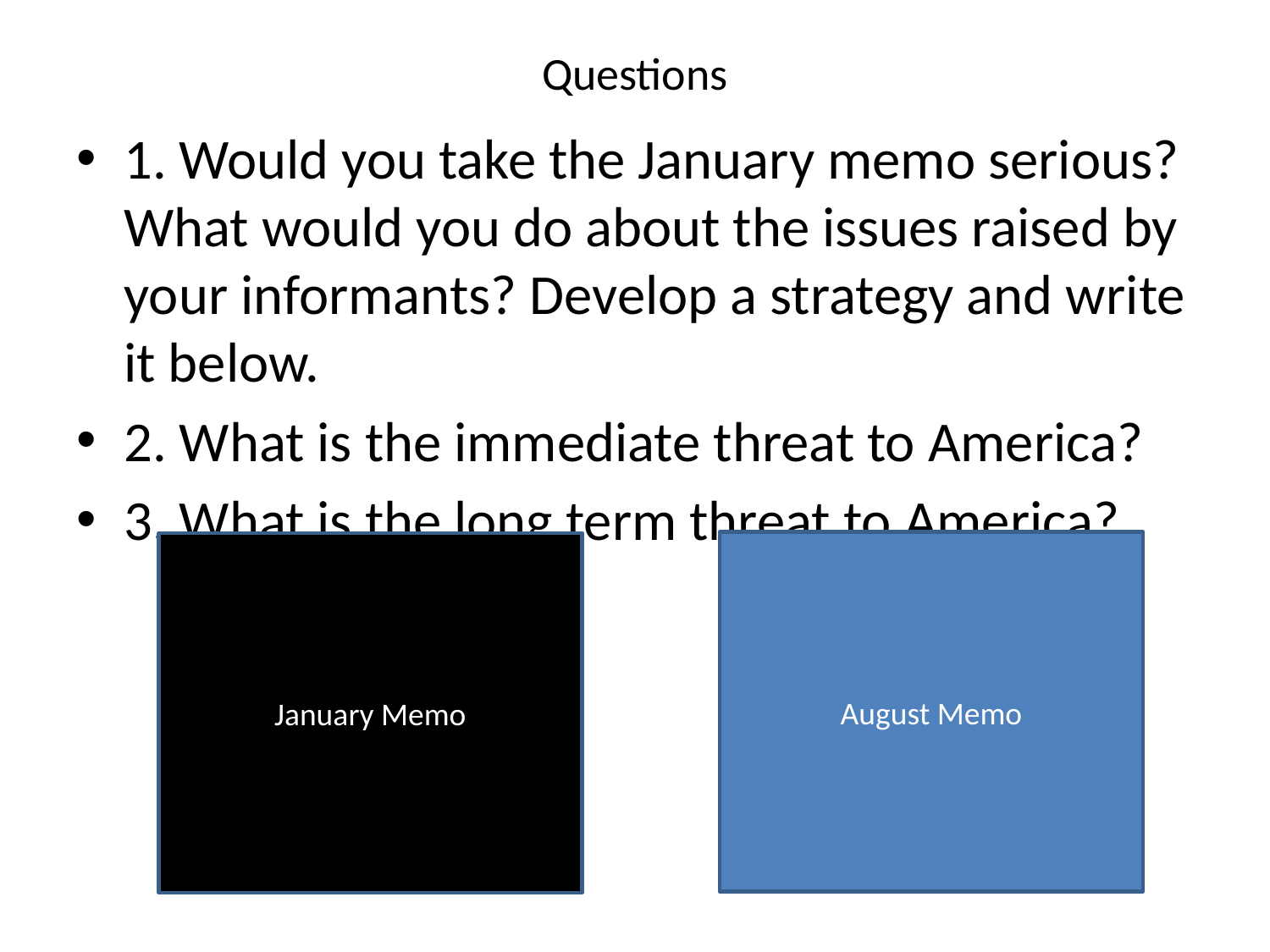

# Questions
1. Would you take the January memo serious? What would you do about the issues raised by your informants? Develop a strategy and write it below.
2. What is the immediate threat to America?
3. What is the long term threat to America?

August Memo
January Memo